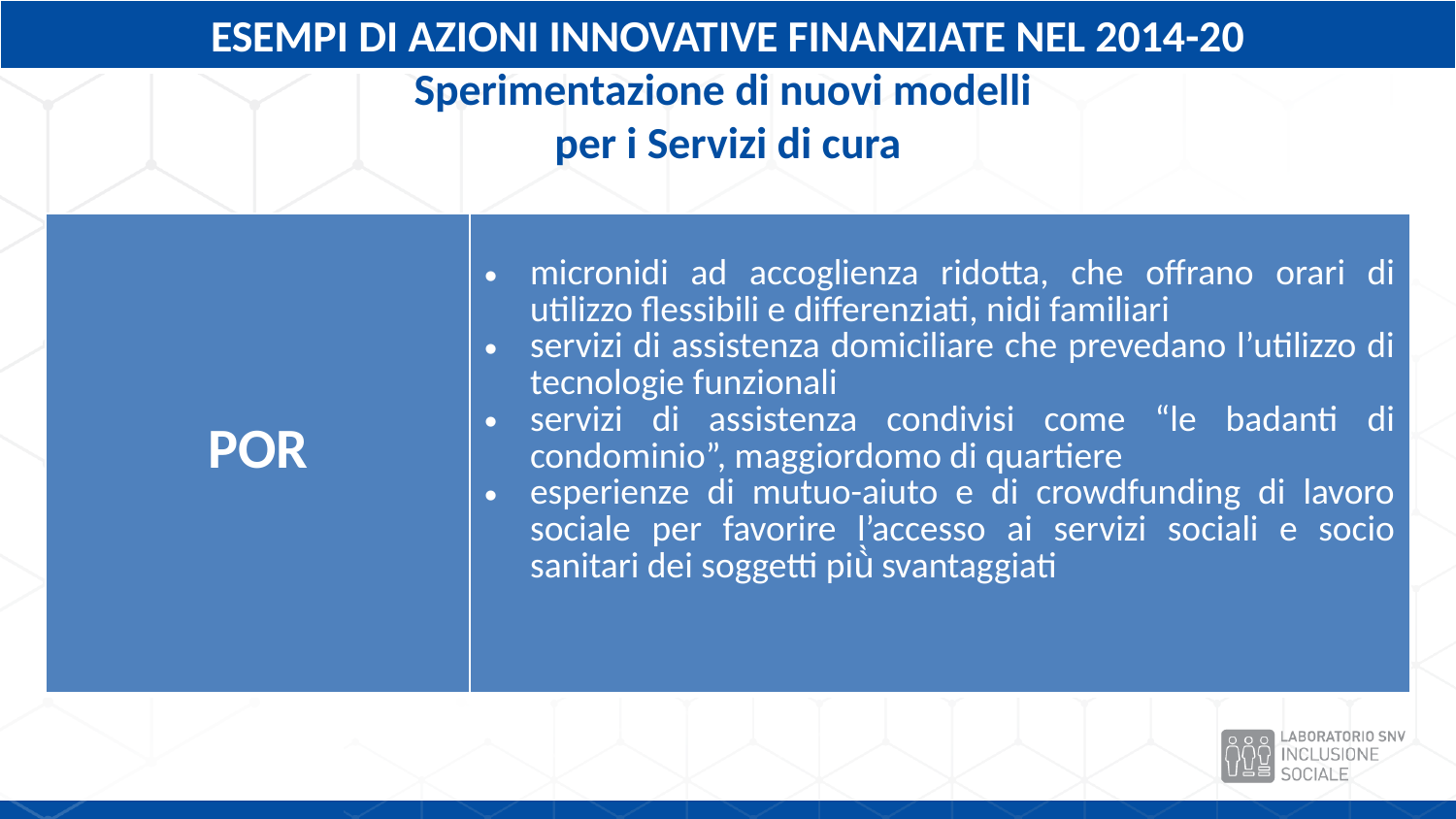

# ESEMPI DI AZIONI INNOVATIVE FINANZIATE NEL 2014-20 Sperimentazione di nuovi modelli per i Servizi di cura
| POR | micronidi ad accoglienza ridotta, che offrano orari di utilizzo flessibili e differenziati, nidi familiari servizi di assistenza domiciliare che prevedano l’utilizzo di tecnologie funzionali servizi di assistenza condivisi come “le badanti di condominio”, maggiordomo di quartiere esperienze di mutuo-aiuto e di crowdfunding di lavoro sociale per favorire l’accesso ai servizi sociali e socio sanitari dei soggetti più̀ svantaggiati |
| --- | --- |